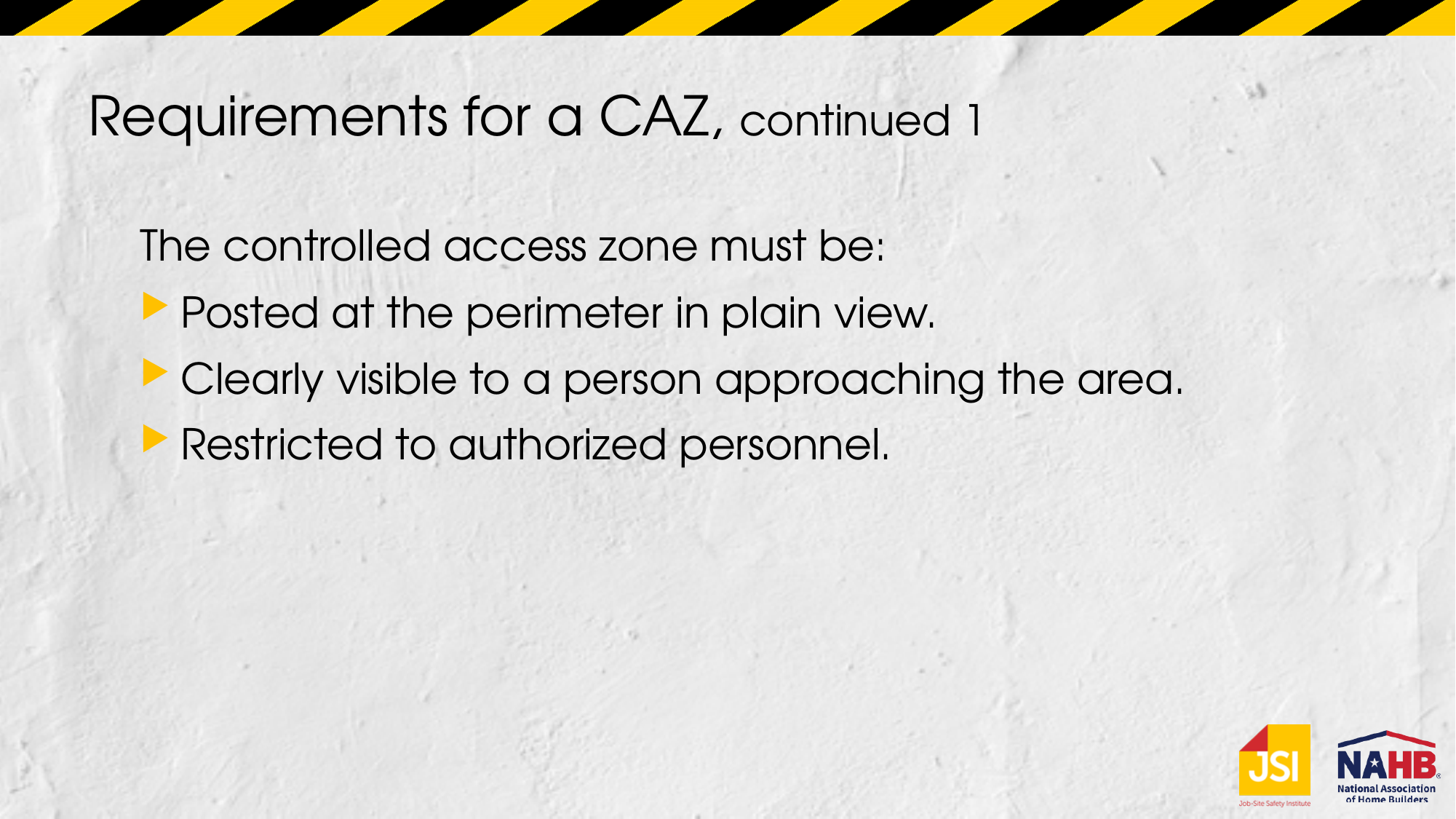

# Requirements for a CAZ, continued 1
The controlled access zone must be:
Posted at the perimeter in plain view.
Clearly visible to a person approaching the area.
Restricted to authorized personnel.